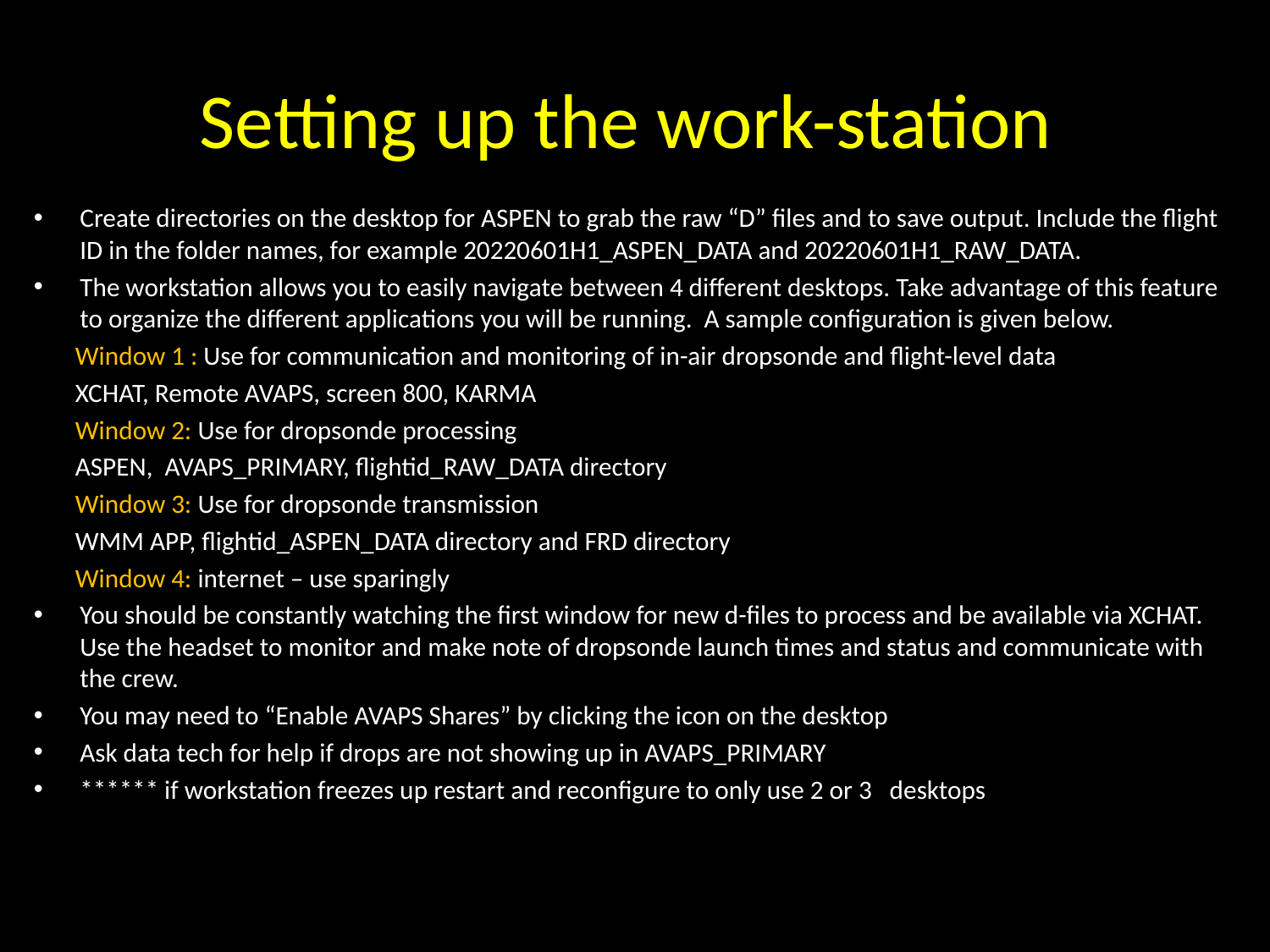

# Setting up the work-station
Create directories on the desktop for ASPEN to grab the raw “D” files and to save output. Include the flight ID in the folder names, for example 20220601H1_ASPEN_DATA and 20220601H1_RAW_DATA.
The workstation allows you to easily navigate between 4 different desktops. Take advantage of this feature to organize the different applications you will be running.  A sample configuration is given below.
       Window 1 : Use for communication and monitoring of in-air dropsonde and flight-level data
       XCHAT, Remote AVAPS, screen 800, KARMA
       Window 2: Use for dropsonde processing
       ASPEN,  AVAPS_PRIMARY, flightid_RAW_DATA directory
       Window 3: Use for dropsonde transmission
       WMM APP, flightid_ASPEN_DATA directory and FRD directory
       Window 4: internet – use sparingly
You should be constantly watching the first window for new d-files to process and be available via XCHAT. Use the headset to monitor and make note of dropsonde launch times and status and communicate with the crew.
You may need to “Enable AVAPS Shares” by clicking the icon on the desktop
Ask data tech for help if drops are not showing up in AVAPS_PRIMARY
****** if workstation freezes up restart and reconfigure to only use 2 or 3   desktops